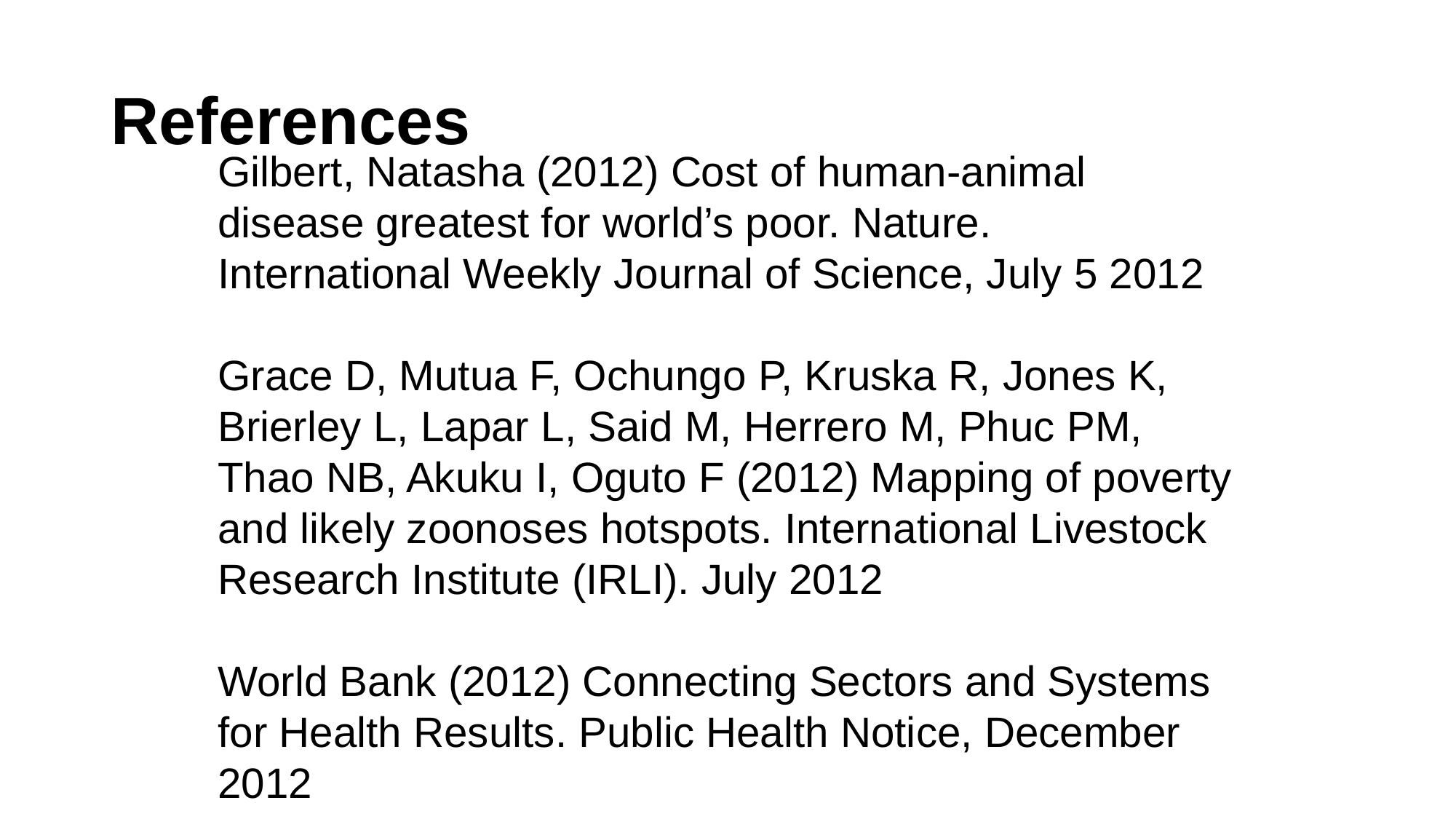

# References
Gilbert, Natasha (2012) Cost of human-animal disease greatest for world’s poor. Nature. International Weekly Journal of Science, July 5 2012

Grace D, Mutua F, Ochungo P, Kruska R, Jones K, Brierley L, Lapar L, Said M, Herrero M, Phuc PM, Thao NB, Akuku I, Oguto F (2012) Mapping of poverty and likely zoonoses hotspots. International Livestock Research Institute (IRLI). July 2012

World Bank (2012) Connecting Sectors and Systems for Health Results. Public Health Notice, December 2012